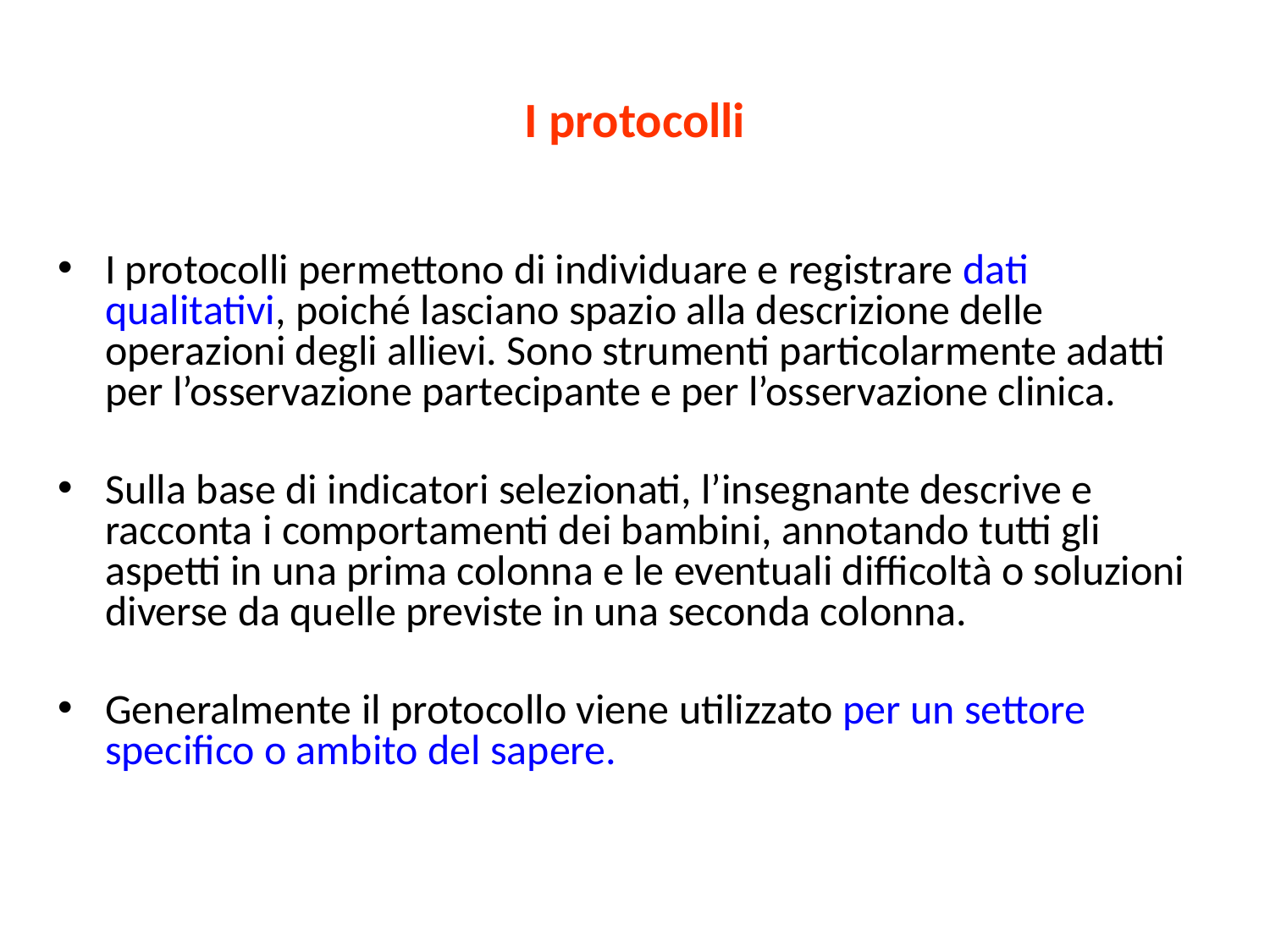

# I protocolli

I protocolli permettono di individuare e registrare dati qualitativi, poiché lasciano spazio alla descrizione delle operazioni degli allievi. Sono strumenti particolarmente adatti per l’osservazione partecipante e per l’osservazione clinica.

Sulla base di indicatori selezionati, l’insegnante descrive e racconta i comportamenti dei bambini, annotando tutti gli aspetti in una prima colonna e le eventuali difficoltà o soluzioni diverse da quelle previste in una seconda colonna.

Generalmente il protocollo viene utilizzato per un settore specifico o ambito del sapere.